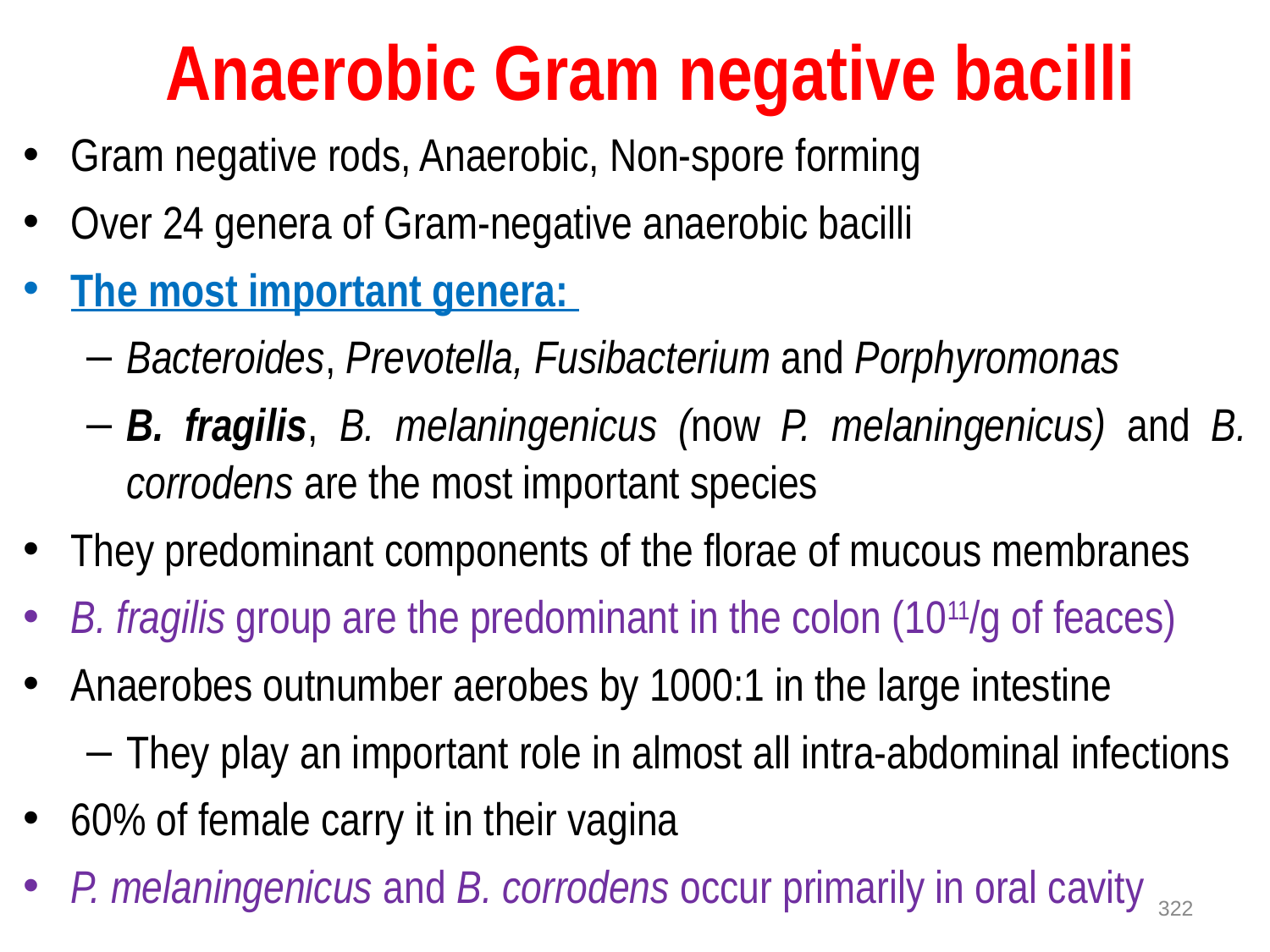

# Anaerobic Gram negative bacilli
Gram negative rods, Anaerobic, Non-spore forming
Over 24 genera of Gram-negative anaerobic bacilli
The most important genera:
Bacteroides, Prevotella, Fusibacterium and Porphyromonas
B. fragilis, B. melaningenicus (now P. melaningenicus) and B. corrodens are the most important species
They predominant components of the florae of mucous membranes
B. fragilis group are the predominant in the colon (1011/g of feaces)
Anaerobes outnumber aerobes by 1000:1 in the large intestine
They play an important role in almost all intra-abdominal infections
60% of female carry it in their vagina
P. melaningenicus and B. corrodens occur primarily in oral cavity

322